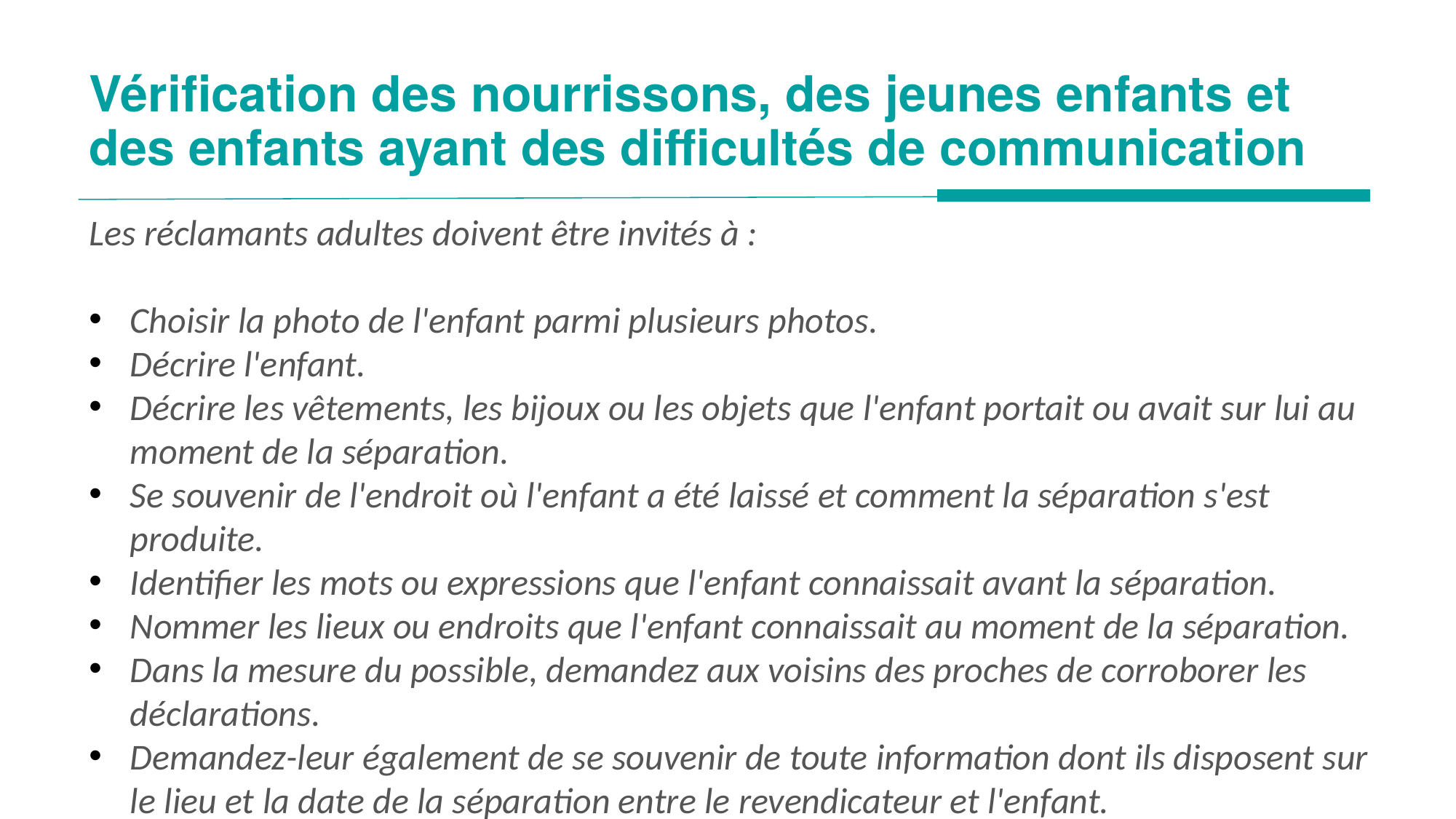

# Vérification des nourrissons, des jeunes enfants et des enfants ayant des difficultés de communication
Les réclamants adultes doivent être invités à :

Choisir la photo de l'enfant parmi plusieurs photos.
Décrire l'enfant.
Décrire les vêtements, les bijoux ou les objets que l'enfant portait ou avait sur lui au moment de la séparation.
Se souvenir de l'endroit où l'enfant a été laissé et comment la séparation s'est produite.
Identifier les mots ou expressions que l'enfant connaissait avant la séparation.
Nommer les lieux ou endroits que l'enfant connaissait au moment de la séparation.
Dans la mesure du possible, demandez aux voisins des proches de corroborer les déclarations.
Demandez-leur également de se souvenir de toute information dont ils disposent sur le lieu et la date de la séparation entre le revendicateur et l'enfant.